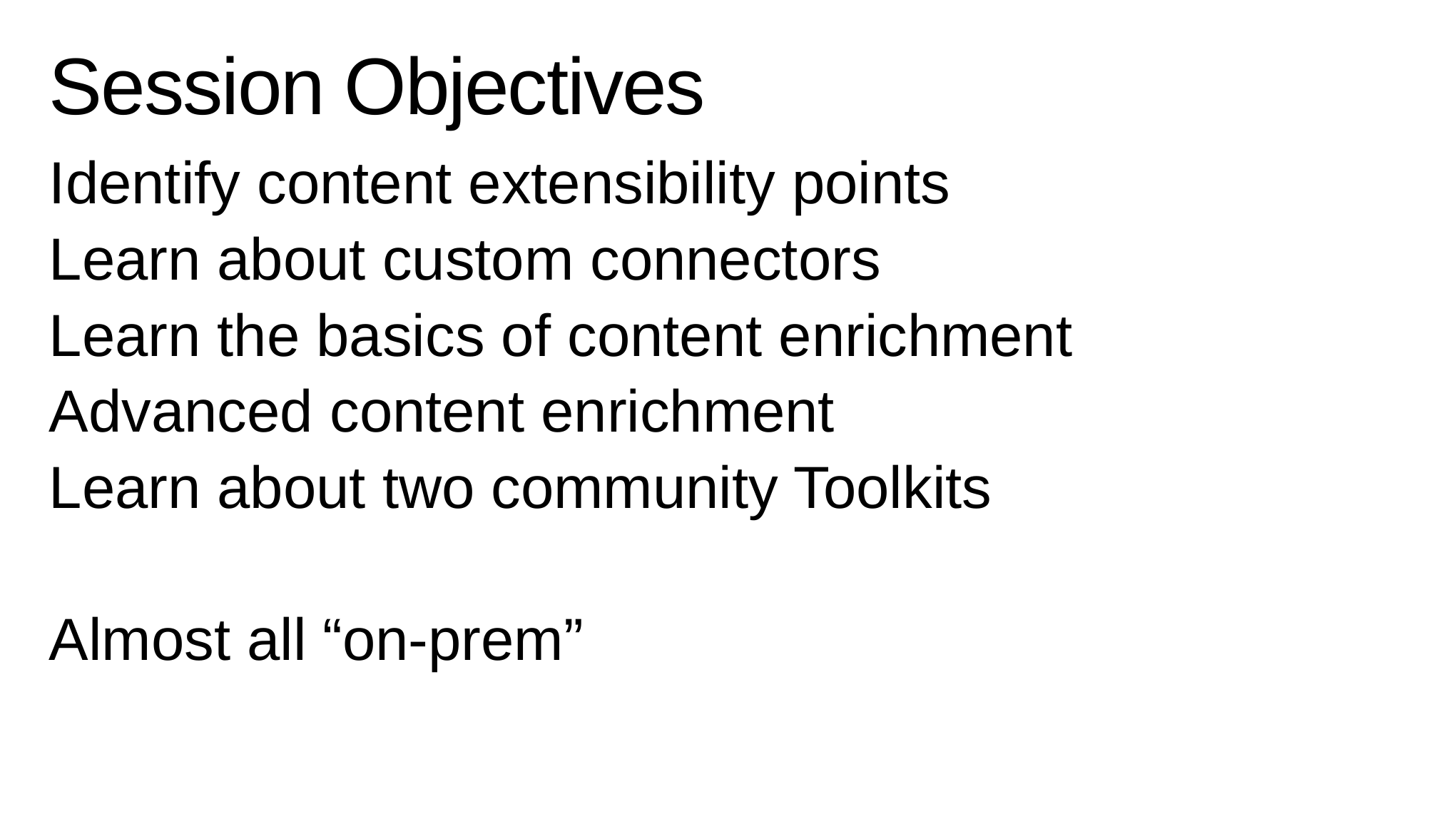

# Session Objectives
Identify content extensibility points
Learn about custom connectors
Learn the basics of content enrichment
Advanced content enrichment
Learn about two community Toolkits

Almost all “on-prem”